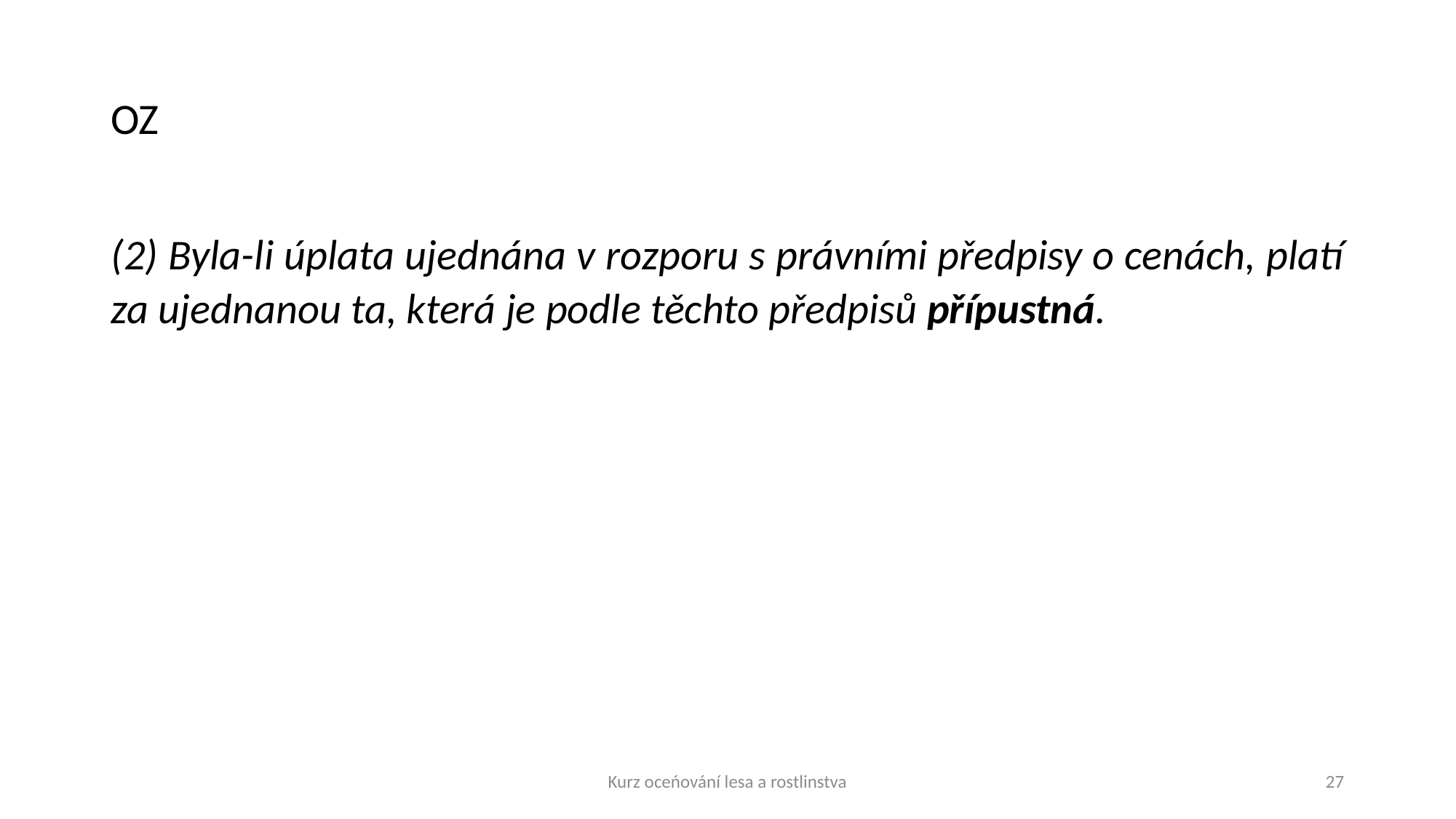

# OZ
(2) Byla-li úplata ujednána v rozporu s právními předpisy o cenách, platí za ujednanou ta, která je podle těchto předpisů přípustná.

Kurz oceńování lesa a rostlinstva
27